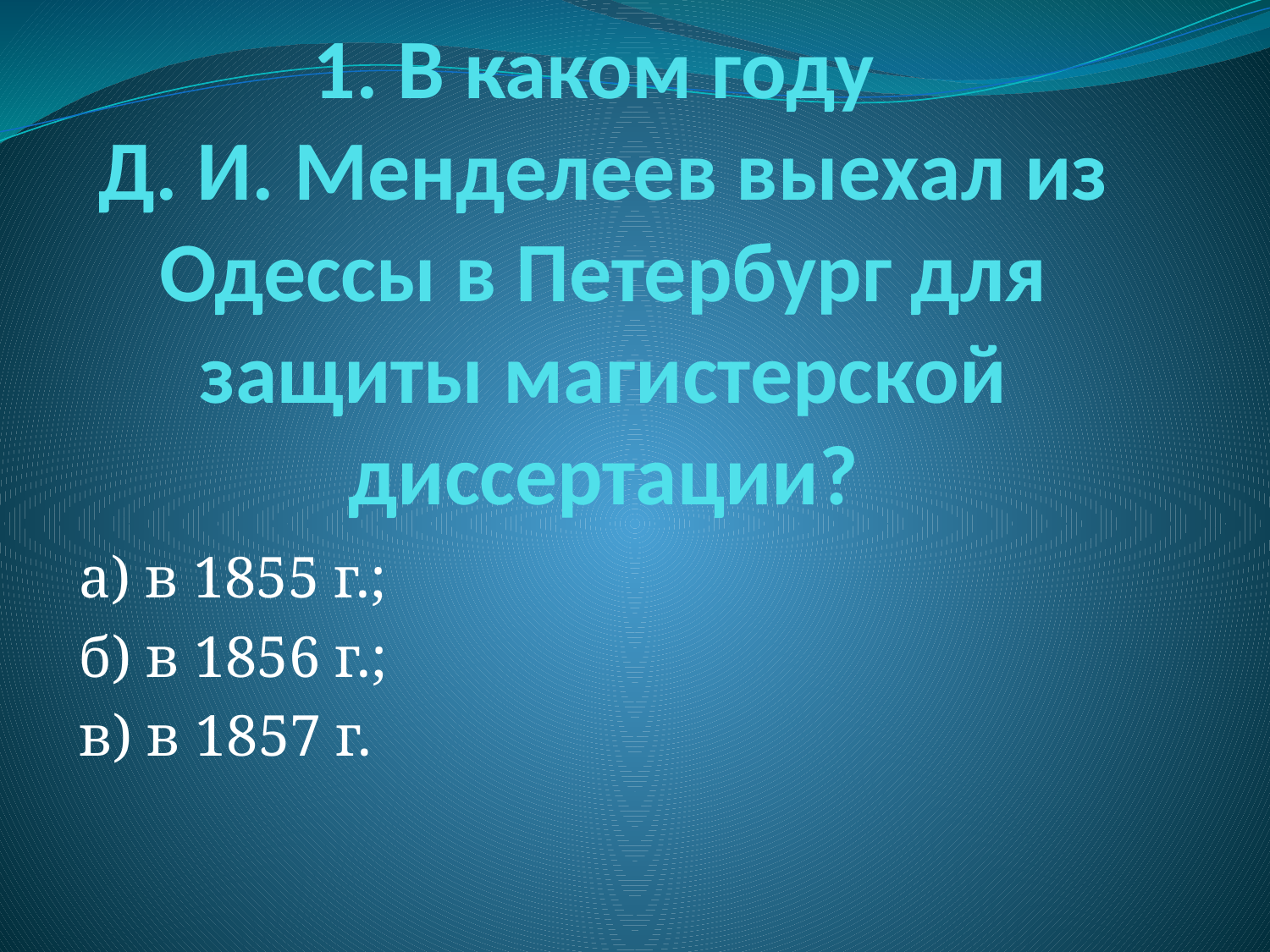

# 1. В каком году Д. И. Менделеев выехал из Одессы в Петербург для защиты магистерской диссертации?
а) в 1855 г.;
б) в 1856 г.;
в) в 1857 г.